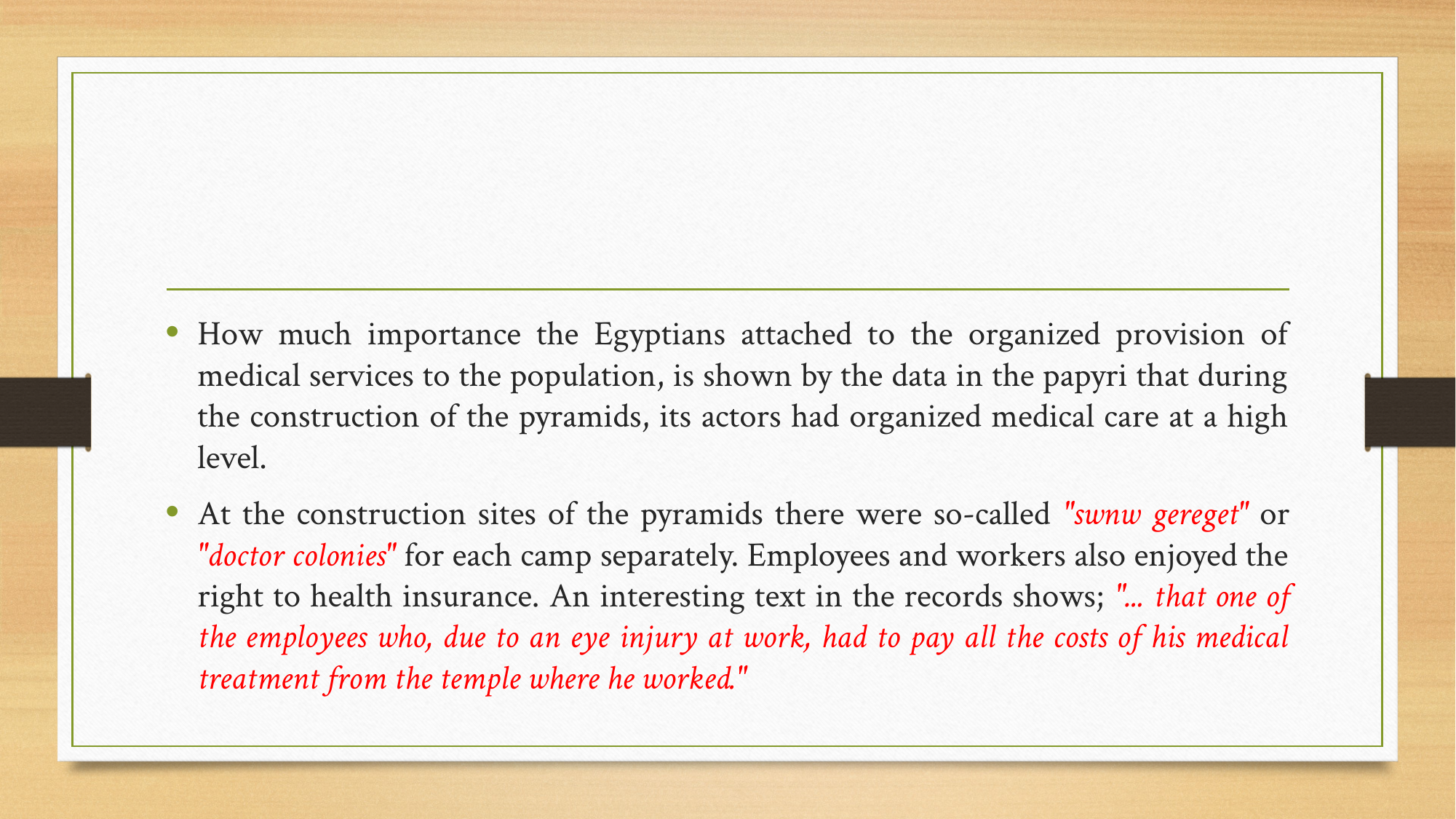

How much importance the Egyptians attached to the organized provision of medical services to the population, is shown by the data in the papyri that during the construction of the pyramids, its actors had organized medical care at a high level.
At the construction sites of the pyramids there were so-called "swnw gereget" or "doctor colonies" for each camp separately. Employees and workers also enjoyed the right to health insurance. An interesting text in the records shows; "... that one of the employees who, due to an eye injury at work, had to pay all the costs of his medical treatment from the temple where he worked."